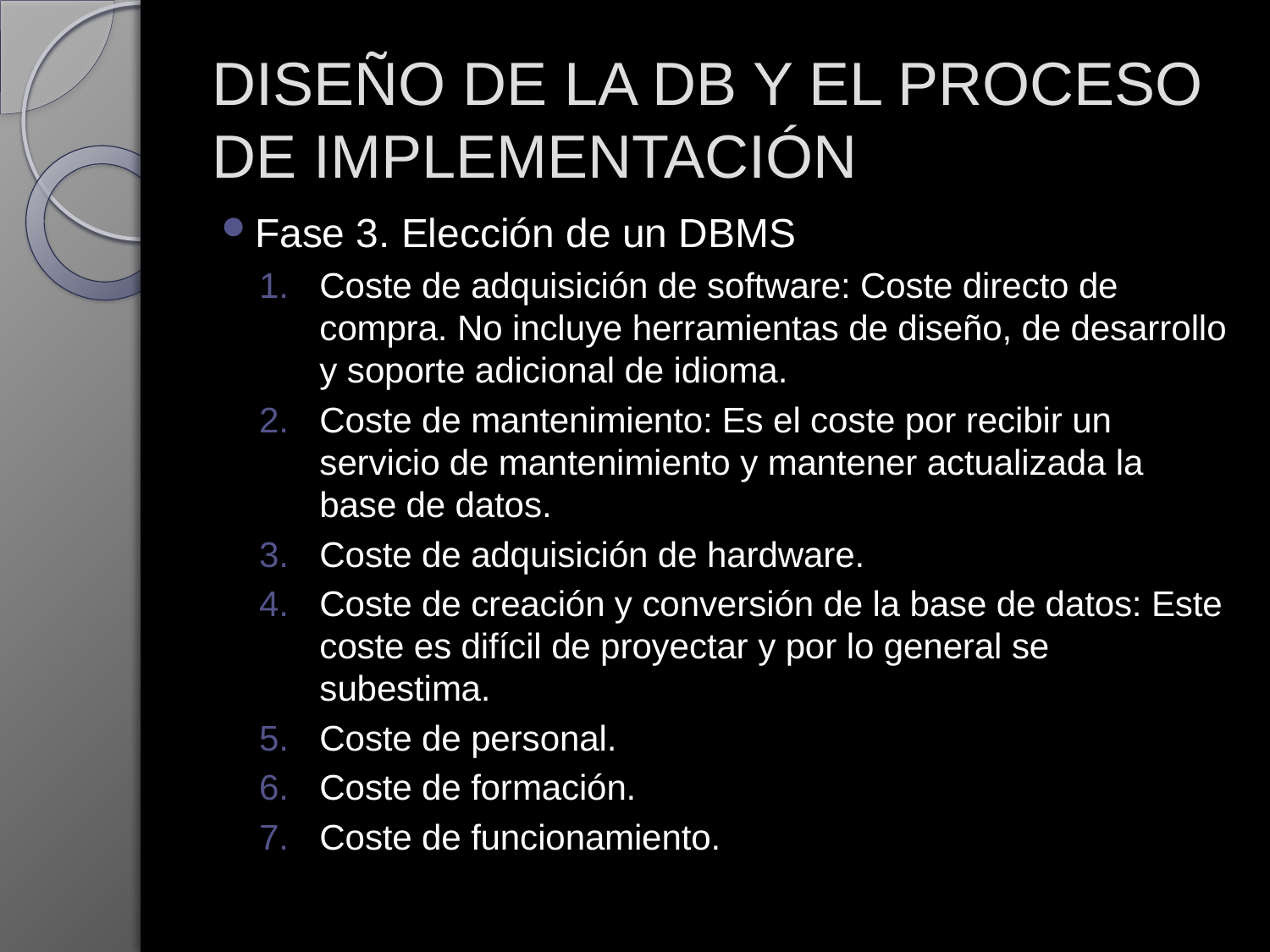

# DISEÑO DE LA DB Y EL PROCESO DE IMPLEMENTACIÓN
Fase 3. Elección de un DBMS
Coste de adquisición de software: Coste directo de compra. No incluye herramientas de diseño, de desarrollo y soporte adicional de idioma.
Coste de mantenimiento: Es el coste por recibir un servicio de mantenimiento y mantener actualizada la base de datos.
Coste de adquisición de hardware.
Coste de creación y conversión de la base de datos: Este coste es difícil de proyectar y por lo general se subestima.
Coste de personal.
Coste de formación.
Coste de funcionamiento.